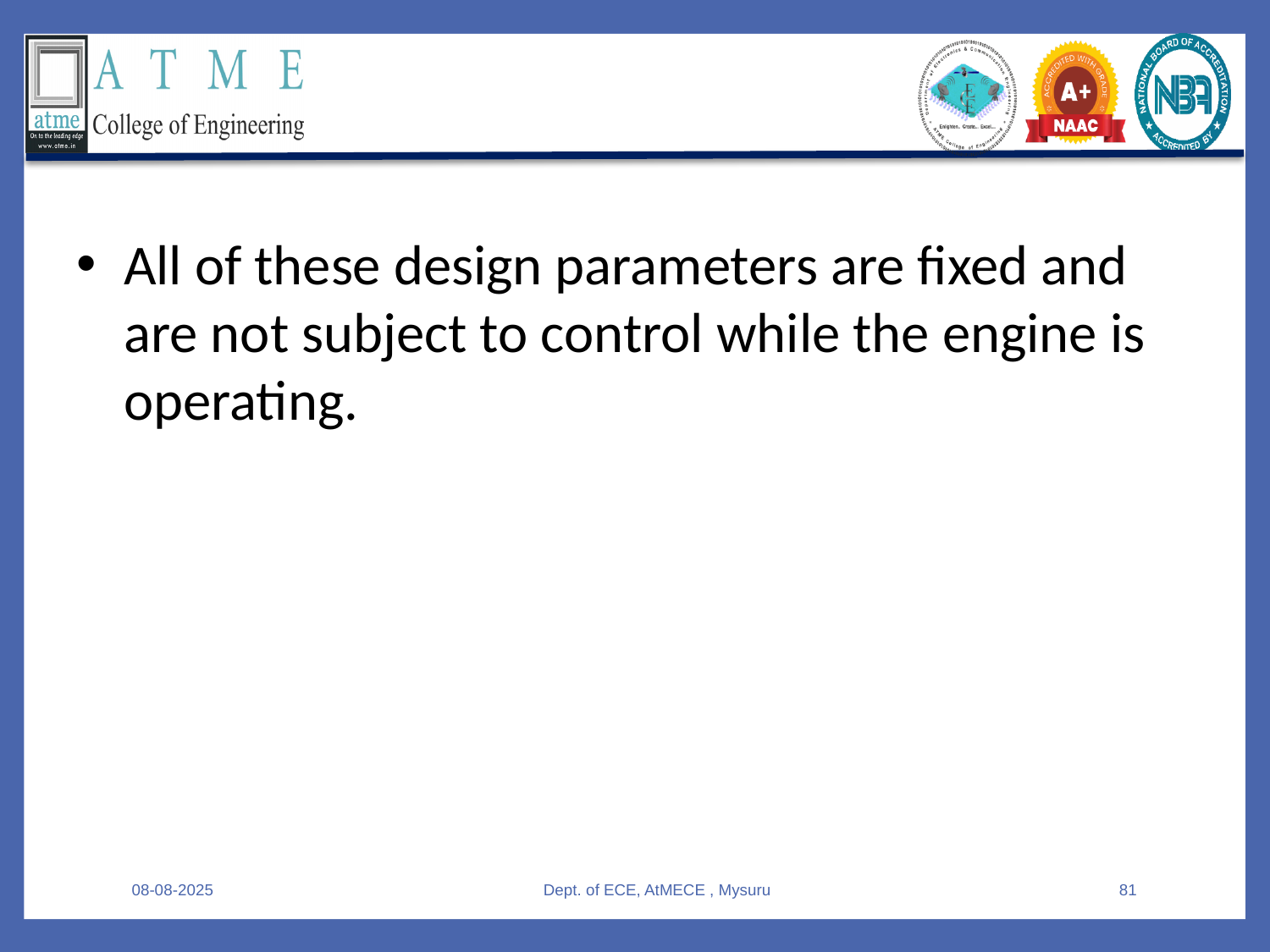

All of these design parameters are fixed and are not subject to control while the engine is operating.

08-08-2025
Dept. of ECE, AtMECE , Mysuru
81